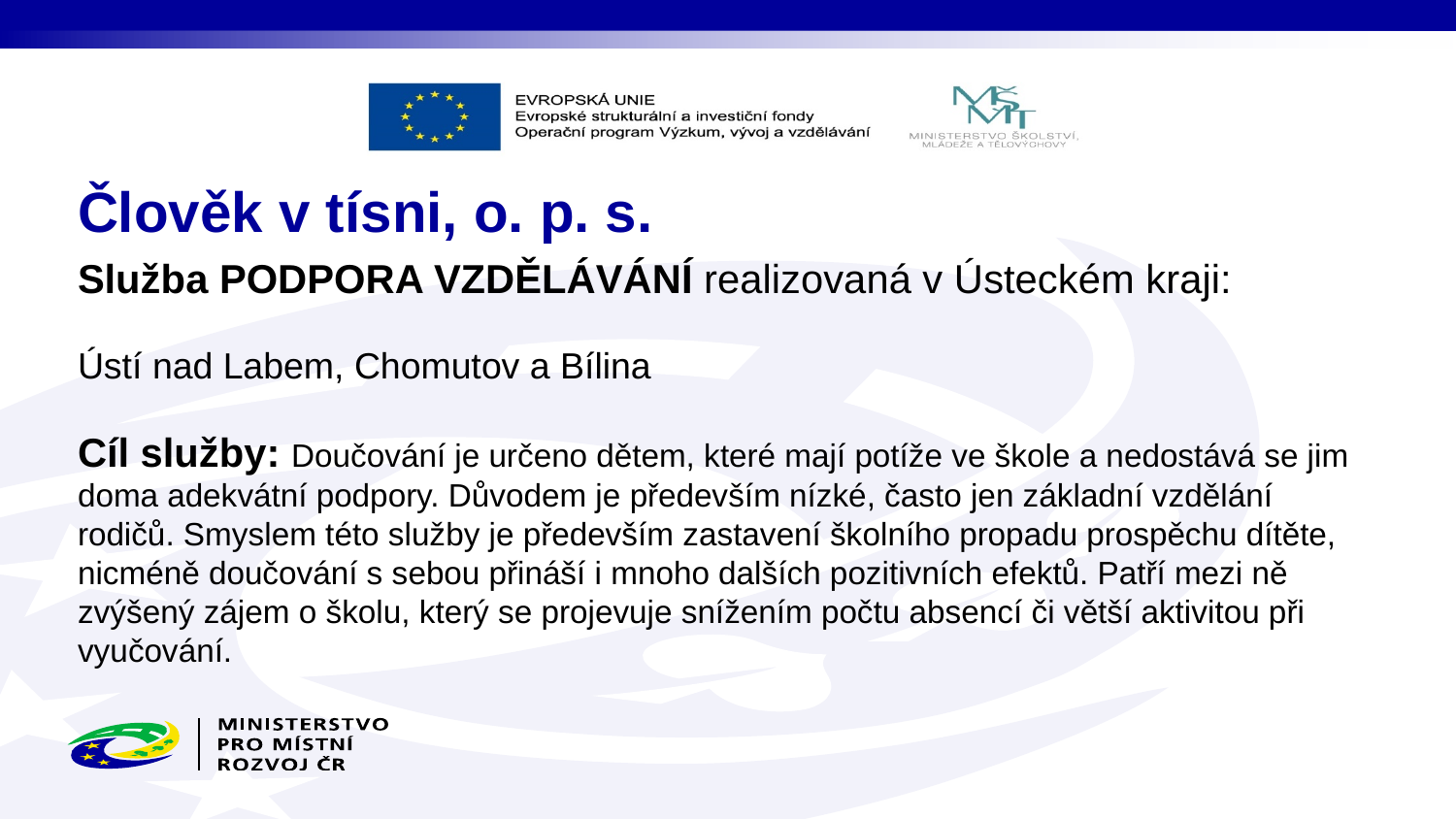

# Člověk v tísni, o. p. s.
Služba PODPORA VZDĚLÁVÁNÍ realizovaná v Ústeckém kraji:
Ústí nad Labem, Chomutov a Bílina
Cíl služby: Doučování je určeno dětem, které mají potíže ve škole a nedostává se jim doma adekvátní podpory. Důvodem je především nízké, často jen základní vzdělání rodičů. Smyslem této služby je především zastavení školního propadu prospěchu dítěte, nicméně doučování s sebou přináší i mnoho dalších pozitivních efektů. Patří mezi ně zvýšený zájem o školu, který se projevuje snížením počtu absencí či větší aktivitou při vyučování.